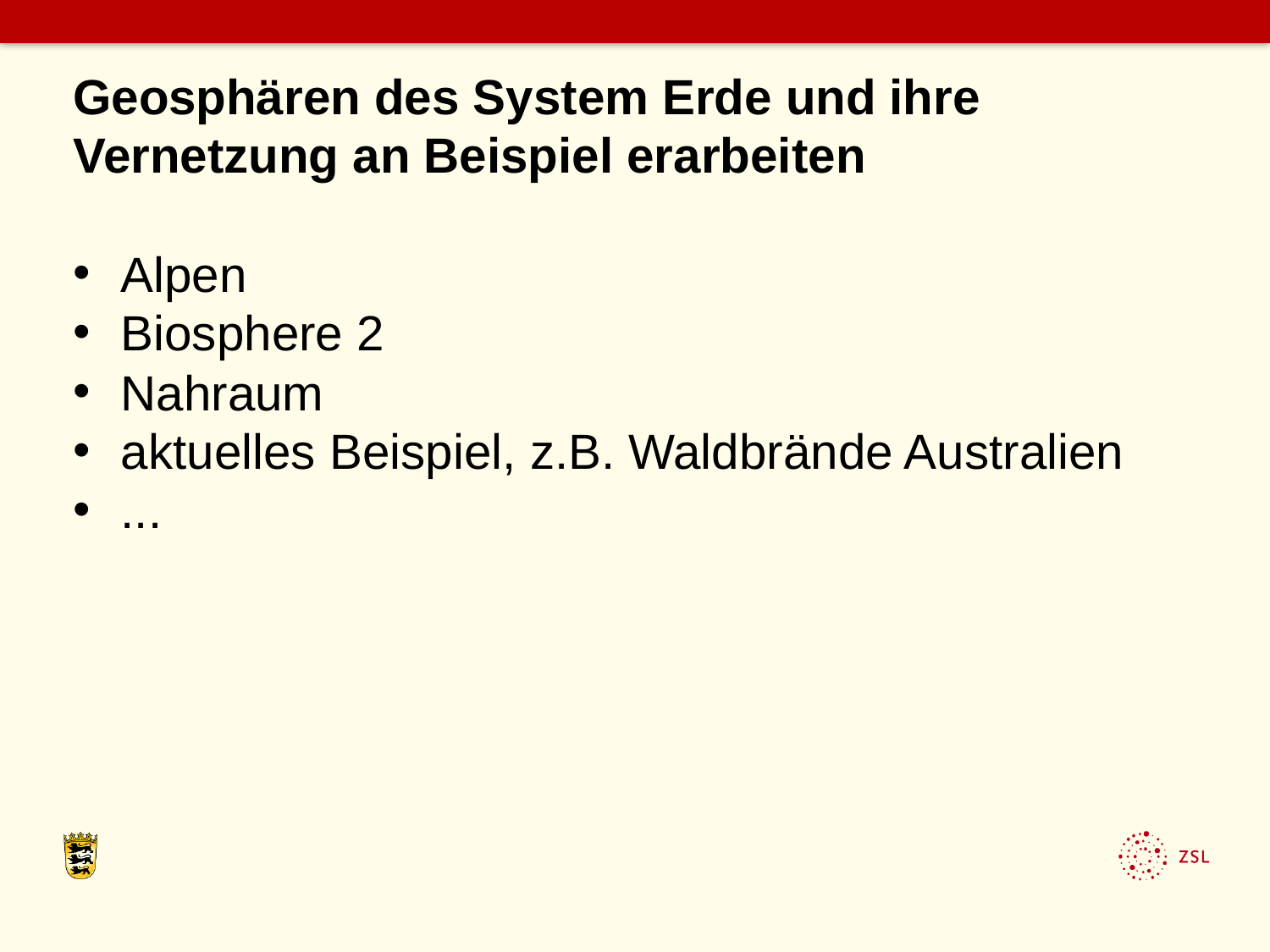

Geosphären des System Erde und ihre Vernetzung an Beispiel erarbeiten

Alpen
Biosphere 2
Nahraum
aktuelles Beispiel, z.B. Waldbrände Australien
...